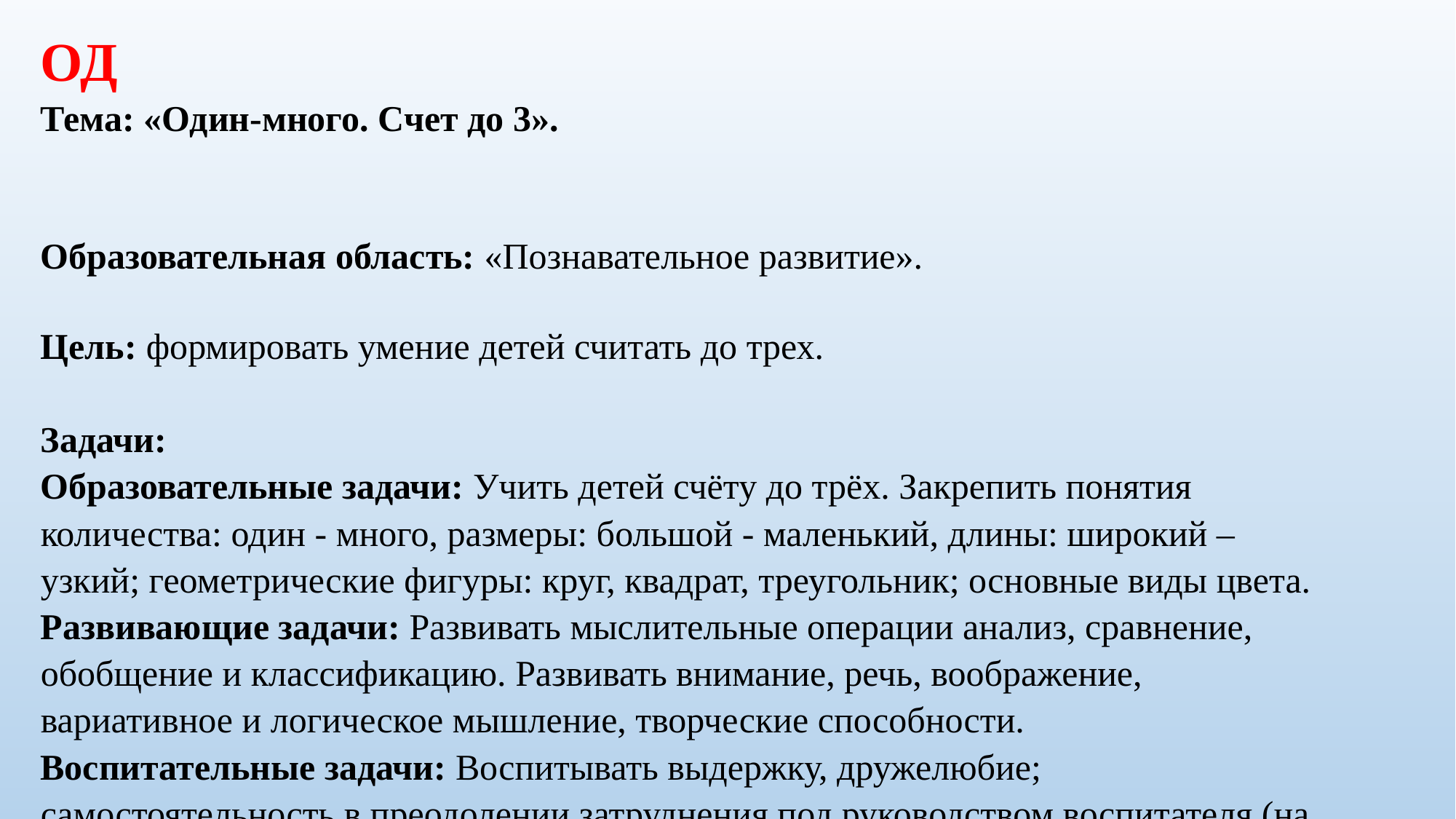

ОД
Тема: «Один-много. Счет до 3».
Образовательная область: «Познавательное развитие».

Цель: формировать умение детей считать до трех.

Задачи:
Образовательные задачи: Учить детей счёту до трёх. Закрепить понятия количества: один - много, размеры: большой - маленький, длины: широкий – узкий; геометрические фигуры: круг, квадрат, треугольник; основные виды цвета.
Развивающие задачи: Развивать мыслительные операции анализ, сравнение, обобщение и классификацию. Развивать внимание, речь, воображение, вариативное и логическое мышление, творческие способности.
Воспитательные задачи: Воспитывать выдержку, дружелюбие; самостоятельность в преодолении затруднения под руководством воспитателя (на основе рефлексивного метода).